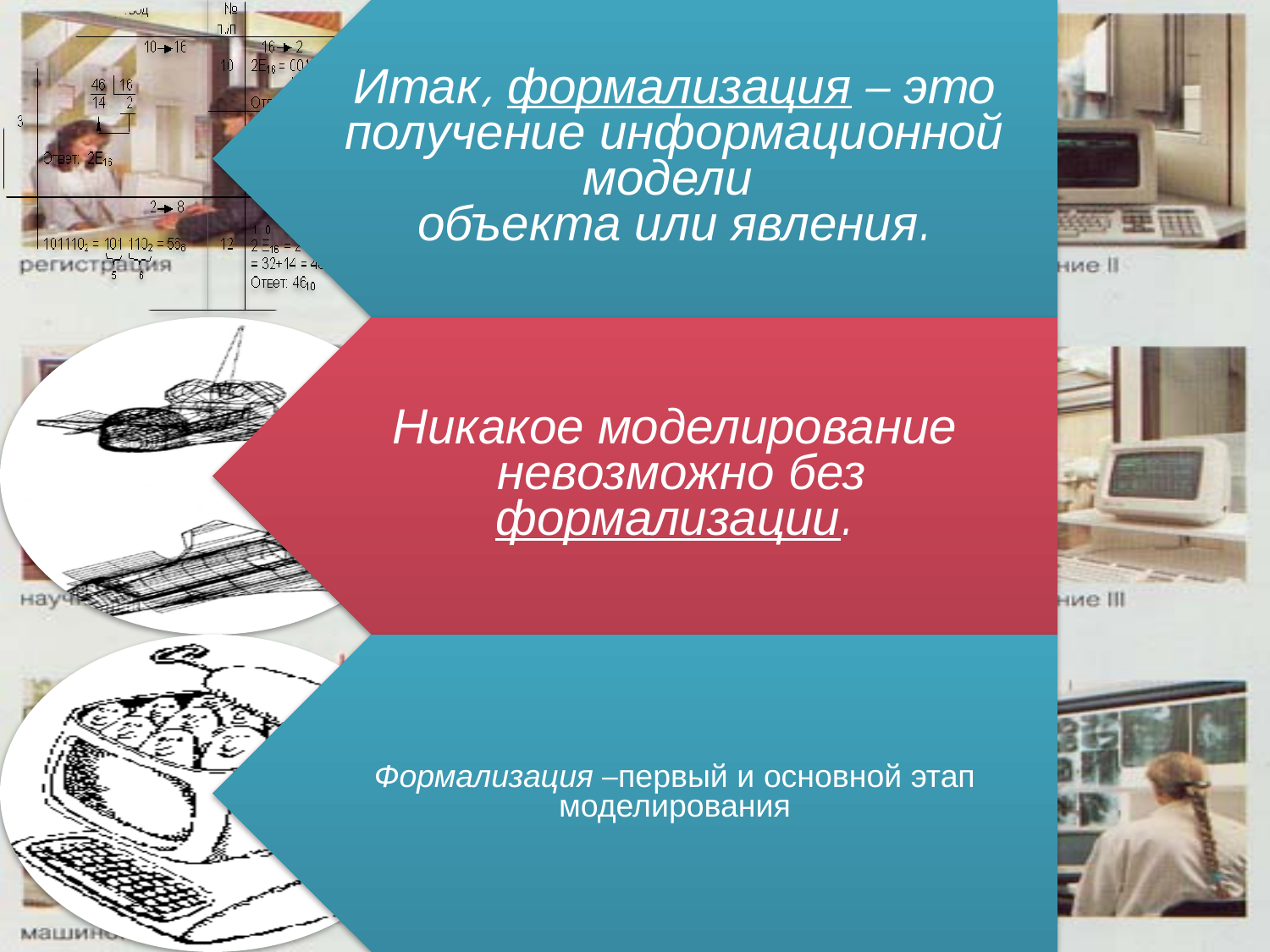

Итак, формализация – это получение информационной модели
объекта или явления.
Никакое моделирование
 невозможно без формализации.
Формализация –первый и основной этап моделирования